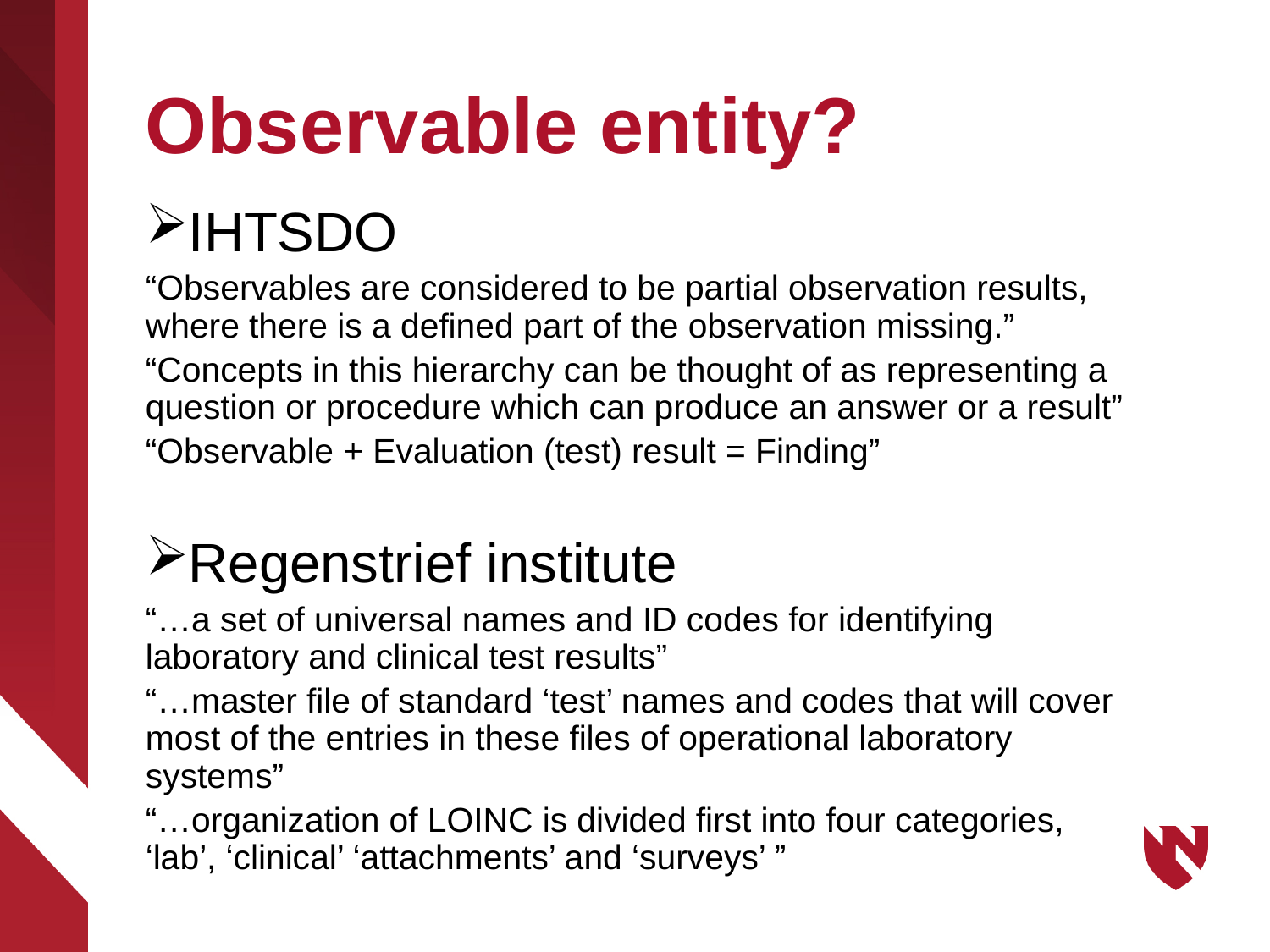

# Observable entity?
IHTSDO
“Observables are considered to be partial observation results, where there is a defined part of the observation missing.”
“Concepts in this hierarchy can be thought of as representing a question or procedure which can produce an answer or a result”
“Observable + Evaluation (test) result = Finding”

Regenstrief institute
“…a set of universal names and ID codes for identifying laboratory and clinical test results”
“…master file of standard ‘test’ names and codes that will cover most of the entries in these files of operational laboratory systems”
“…organization of LOINC is divided first into four categories, ‘lab’, ‘clinical’ ‘attachments’ and ‘surveys’ ”